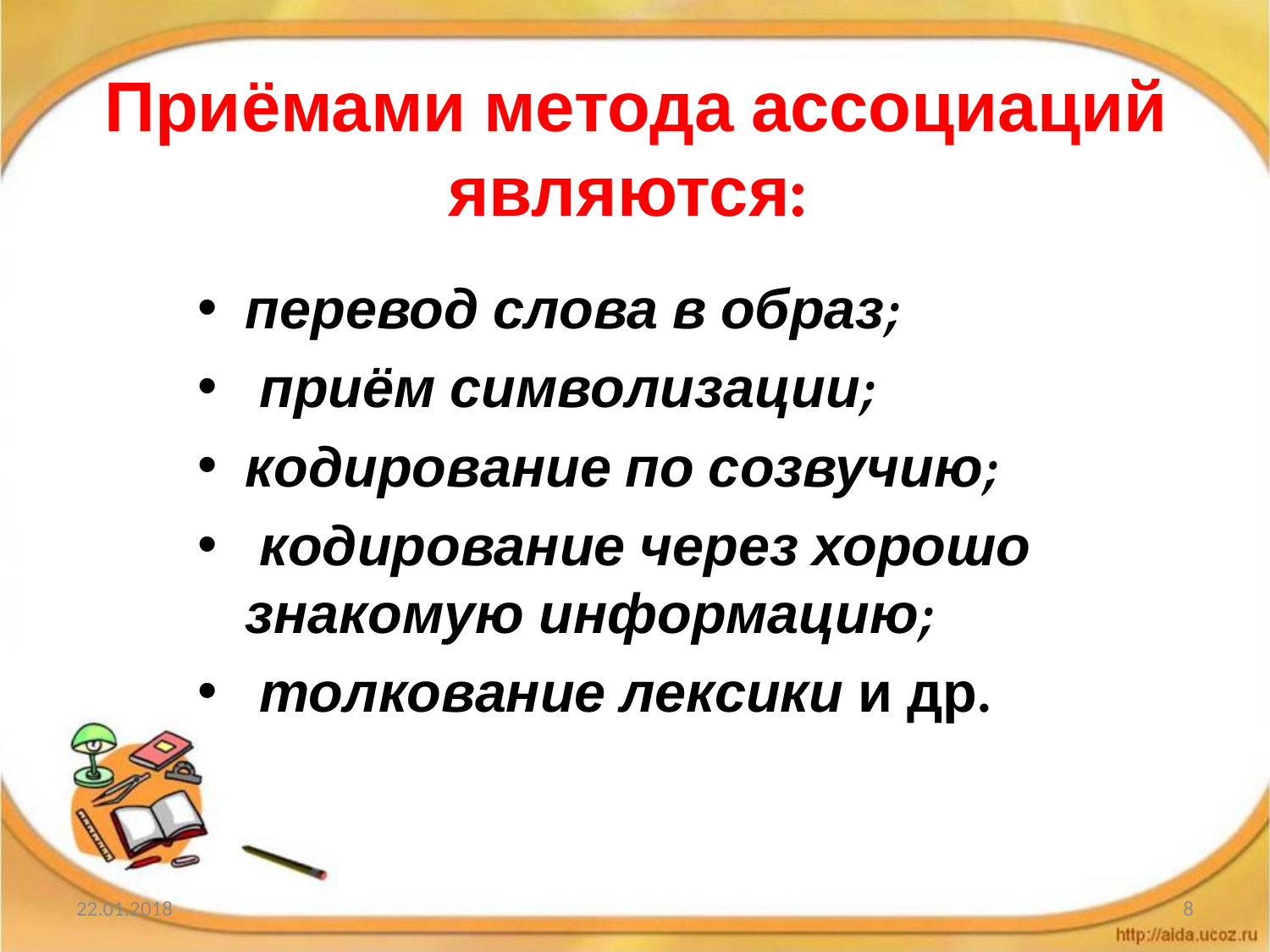

# Приёмами метода ассоциаций являются:
перевод слова в образ;
 приём символизации;
кодирование по созвучию;
 кодирование через хорошо знакомую информацию;
 толкование лексики и др.

22.01.2018
8